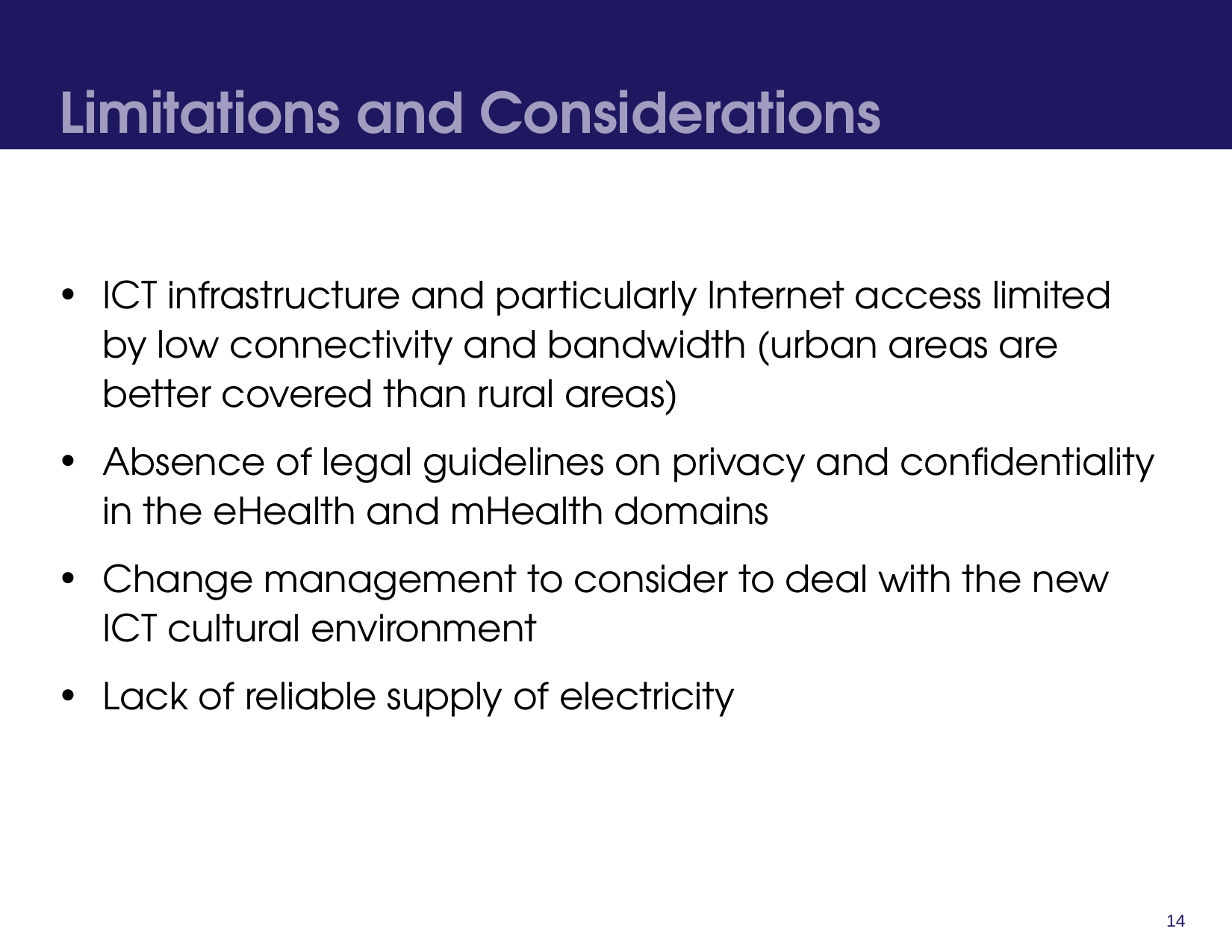

# Limitations and Considerations

ICT infrastructure and particularly Internet access limited by low connectivity and bandwidth (urban areas are better covered than rural areas)
Absence of legal guidelines on privacy and confidentiality in the eHealth and mHealth domains
Change management to consider to deal with the new ICT cultural environment
Lack of reliable supply of electricity
14